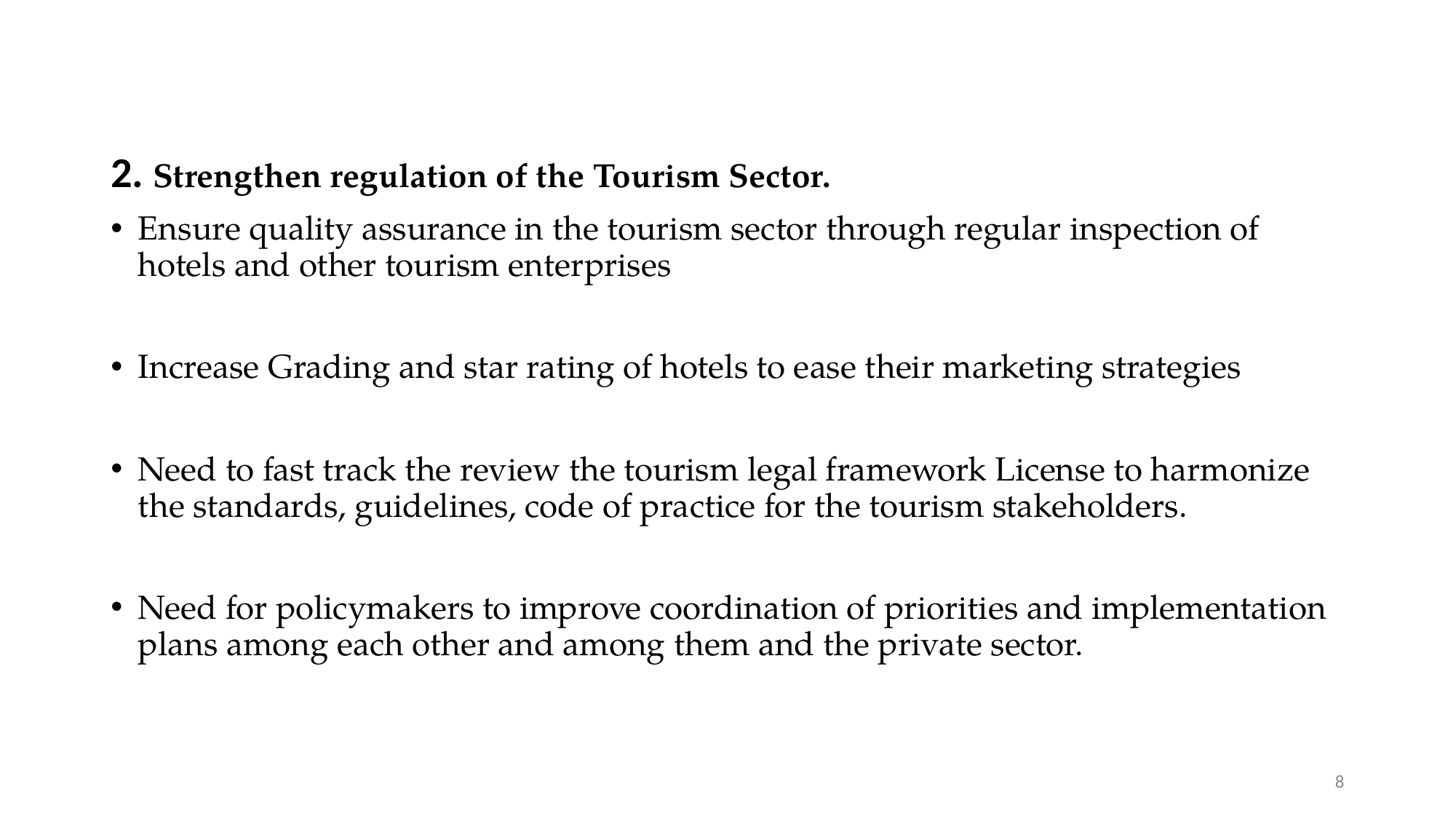

2. Strengthen regulation of the Tourism Sector.
Ensure quality assurance in the tourism sector through regular inspection of hotels and other tourism enterprises

Increase Grading and star rating of hotels to ease their marketing strategies

Need to fast track the review the tourism legal framework License to harmonize the standards, guidelines, code of practice for the tourism stakeholders.

Need for policymakers to improve coordination of priorities and implementation plans among each other and among them and the private sector.
8